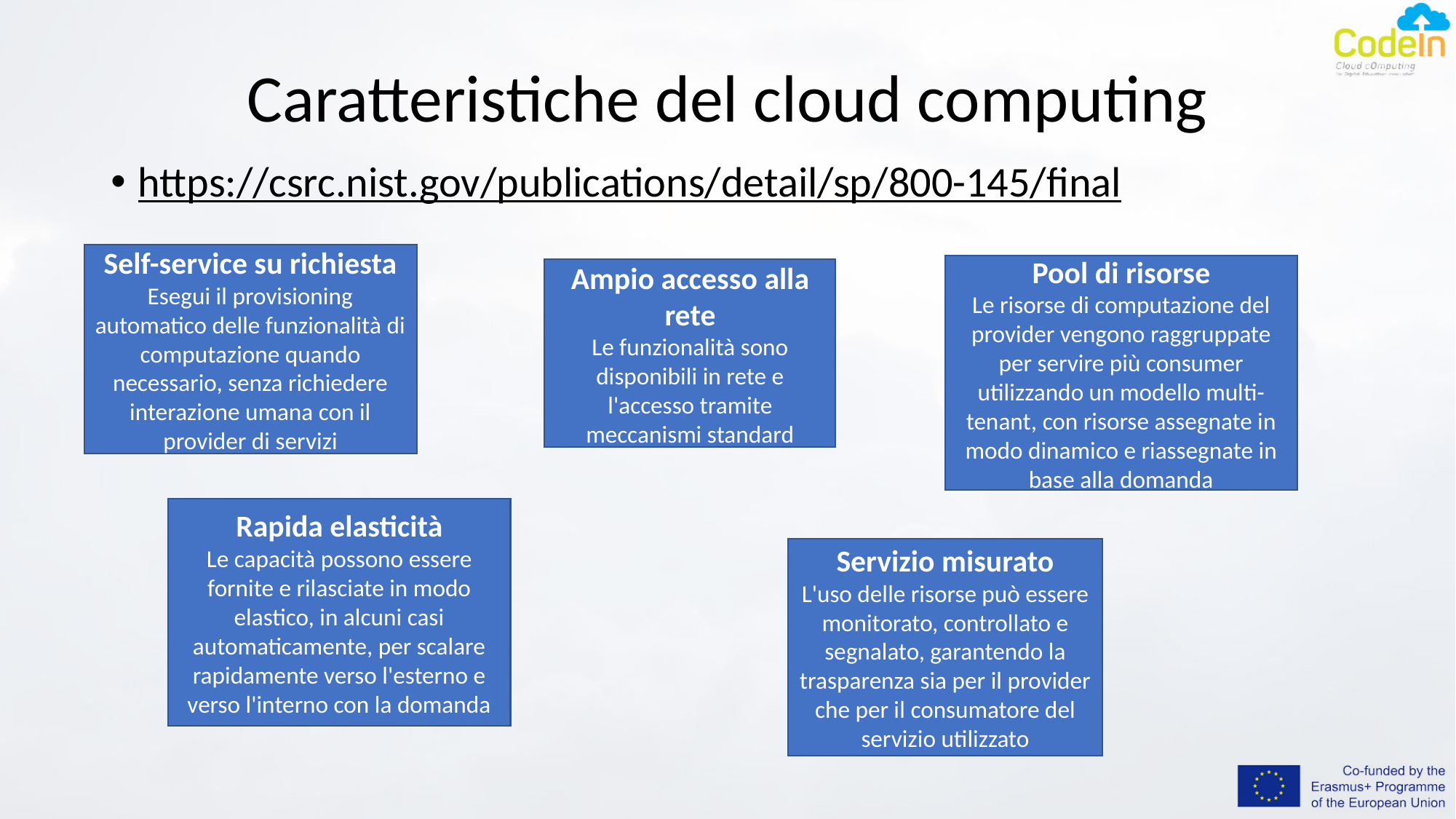

# Caratteristiche del cloud computing
https://csrc.nist.gov/publications/detail/sp/800-145/final

Self-service su richiesta
Esegui il provisioning automatico delle funzionalità di computazione quando necessario, senza richiedere interazione umana con il provider di servizi
Pool di risorse
Le risorse di computazione del provider vengono raggruppate per servire più consumer utilizzando un modello multi-tenant, con risorse assegnate in modo dinamico e riassegnate in base alla domanda
Ampio accesso alla rete
Le funzionalità sono disponibili in rete e l'accesso tramite meccanismi standard
Rapida elasticità
Le capacità possono essere fornite e rilasciate in modo elastico, in alcuni casi automaticamente, per scalare rapidamente verso l'esterno e verso l'interno con la domanda
Servizio misurato
L'uso delle risorse può essere monitorato, controllato e segnalato, garantendo la trasparenza sia per il provider che per il consumatore del servizio utilizzato